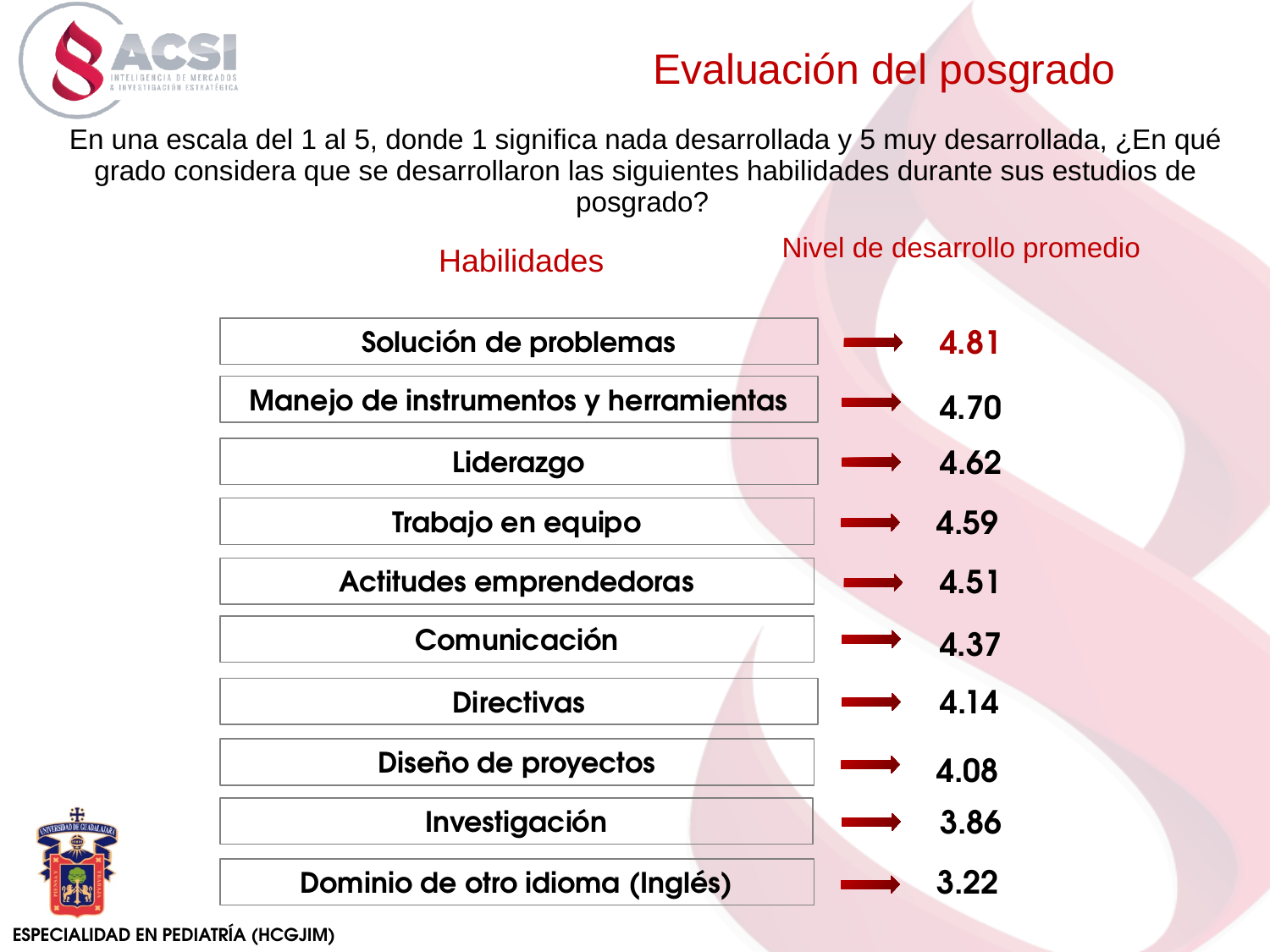

Evaluación del posgrado
En una escala del 1 al 5, donde 1 significa nada desarrollada y 5 muy desarrollada, ¿En qué grado considera que se desarrollaron las siguientes habilidades durante sus estudios de posgrado?
Nivel de desarrollo promedio
Habilidades
4.81
Solución de problemas

Manejo de instrumentos y herramientas
4.70

4.62
Liderazgo

4.59
Trabajo en equipo

4.51
Actitudes emprendedoras

Comunicación
4.37

4.14
Directivas

Diseño de proyectos
4.08

3.86
Investigación

3.22
Dominio de otro idioma (Inglés)